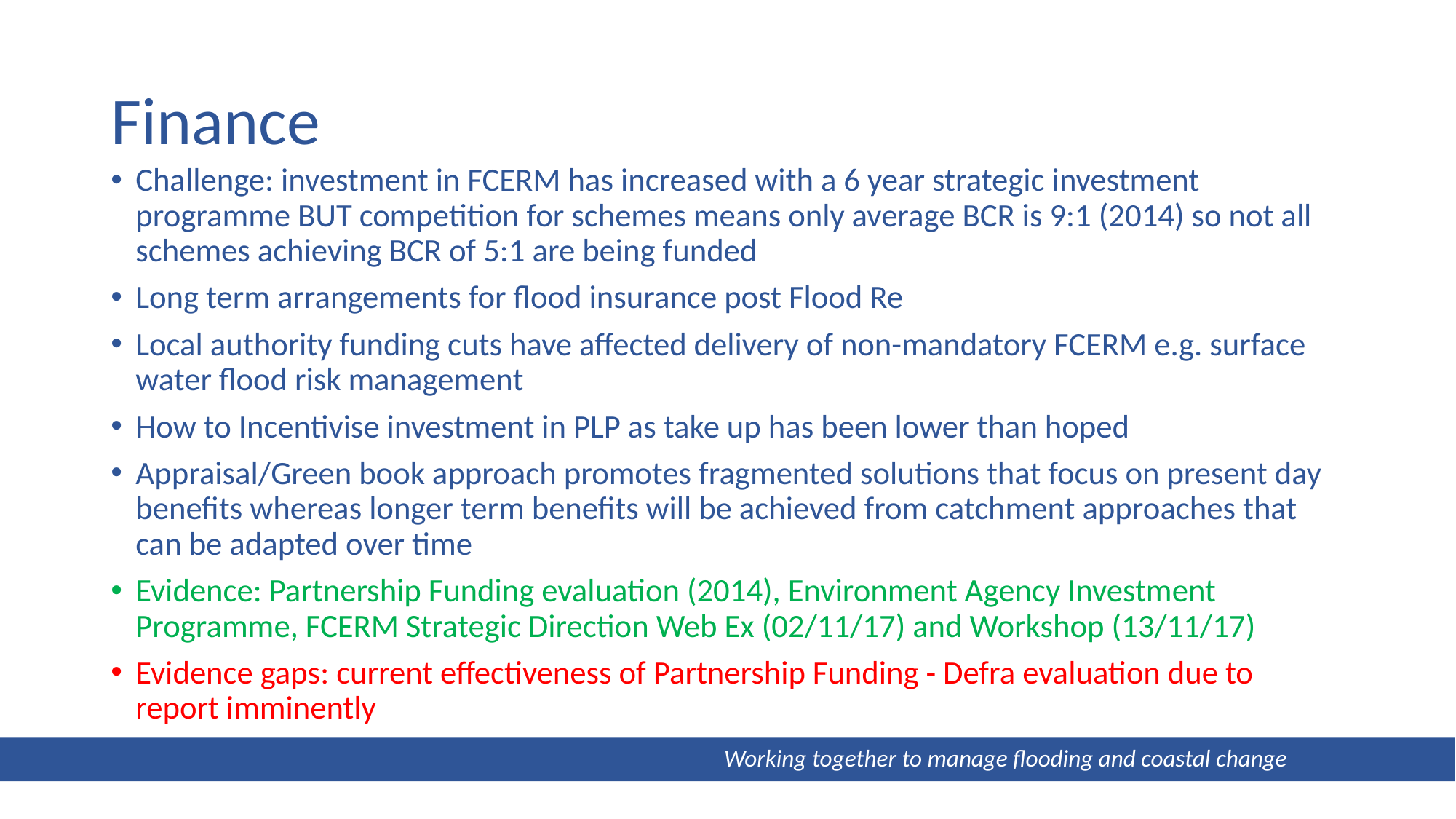

# Finance
Challenge: investment in FCERM has increased with a 6 year strategic investment programme BUT competition for schemes means only average BCR is 9:1 (2014) so not all schemes achieving BCR of 5:1 are being funded
Long term arrangements for flood insurance post Flood Re
Local authority funding cuts have affected delivery of non-mandatory FCERM e.g. surface water flood risk management
How to Incentivise investment in PLP as take up has been lower than hoped
Appraisal/Green book approach promotes fragmented solutions that focus on present day benefits whereas longer term benefits will be achieved from catchment approaches that can be adapted over time
Evidence: Partnership Funding evaluation (2014), Environment Agency Investment Programme, FCERM Strategic Direction Web Ex (02/11/17) and Workshop (13/11/17)
Evidence gaps: current effectiveness of Partnership Funding - Defra evaluation due to report imminently

                                                                                                        Working together to manage flooding and coastal change